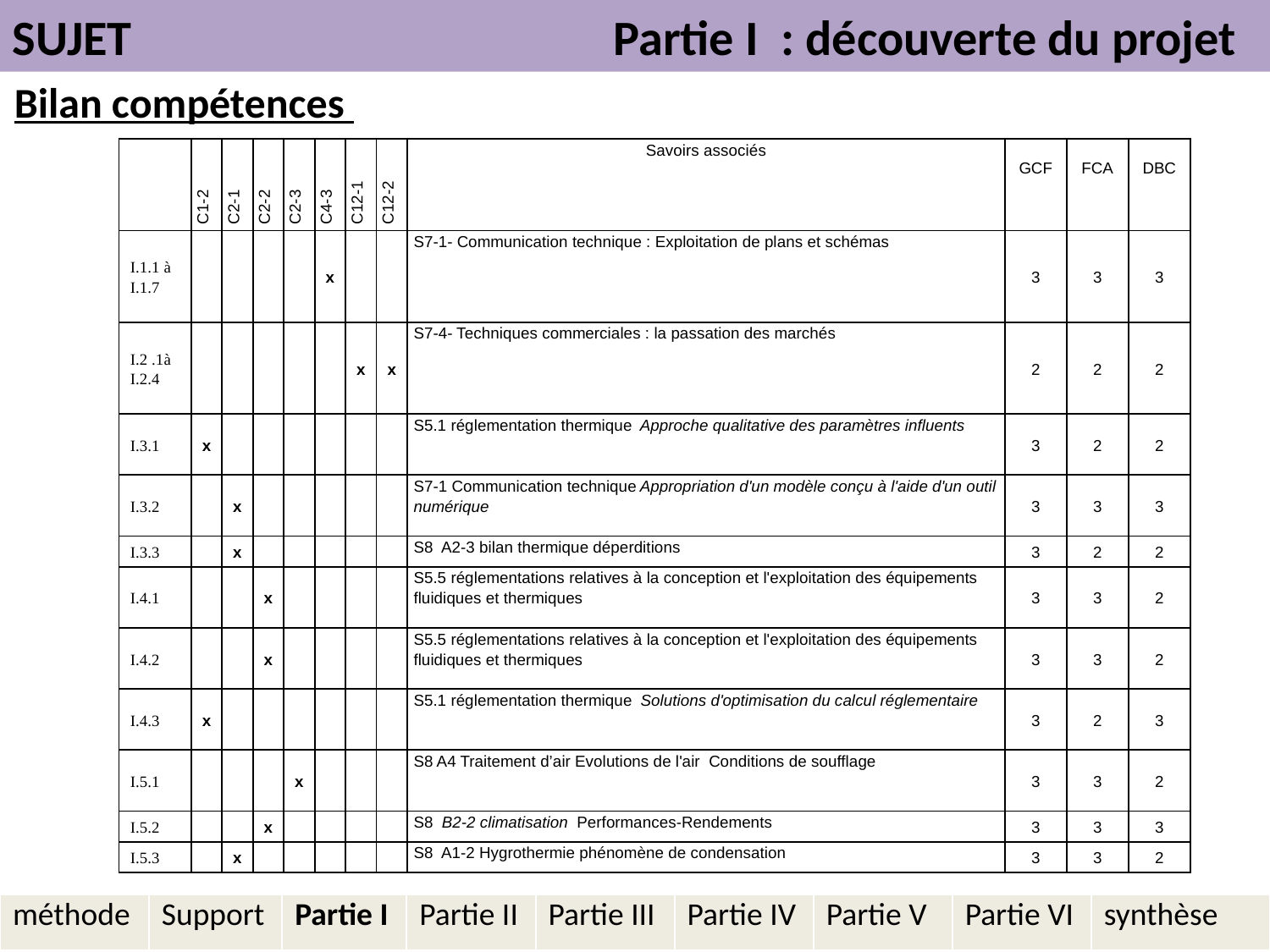

SUJET                                           Partie I  : découverte du projet
Bilan compétences
|  | C1-2 | C2-1 | C2-2 | C2-3 | C4-3 | C12-1 | C12-2 | Savoirs associés | GCF | FCA | DBC |
| --- | --- | --- | --- | --- | --- | --- | --- | --- | --- | --- | --- |
| I.1.1 à I.1.7 |  |  |  |  | x |  |  | S7-1- Communication technique : Exploitation de plans et schémas | 3 | 3 | 3 |
| I.2 .1à I.2.4 |  |  |  |  |  | x | x | S7-4- Techniques commerciales : la passation des marchés | 2 | 2 | 2 |
| I.3.1 | x |  |  |  |  |  |  | S5.1 réglementation thermique Approche qualitative des paramètres influents | 3 | 2 | 2 |
| I.3.2 |  | x |  |  |  |  |  | S7-1 Communication technique Appropriation d'un modèle conçu à l'aide d'un outil numérique | 3 | 3 | 3 |
| I.3.3 |  | x |  |  |  |  |  | S8 A2-3 bilan thermique déperditions | 3 | 2 | 2 |
| I.4.1 |  |  | x |  |  |  |  | S5.5 réglementations relatives à la conception et l'exploitation des équipements fluidiques et thermiques | 3 | 3 | 2 |
| I.4.2 |  |  | x |  |  |  |  | S5.5 réglementations relatives à la conception et l'exploitation des équipements fluidiques et thermiques | 3 | 3 | 2 |
| I.4.3 | x |  |  |  |  |  |  | S5.1 réglementation thermique Solutions d'optimisation du calcul réglementaire | 3 | 2 | 3 |
| I.5.1 |  |  |  | x |  |  |  | S8 A4 Traitement d’air Evolutions de l'air Conditions de soufflage | 3 | 3 | 2 |
| I.5.2 |  |  | x |  |  |  |  | S8 B2-2 climatisation Performances-Rendements | 3 | 3 | 3 |
| I.5.3 |  | x |  |  |  |  |  | S8 A1-2 Hygrothermie phénomène de condensation | 3 | 3 | 2 |

| méthode | Support | Partie I | Partie II | Partie III | Partie IV | Partie V | Partie VI | synthèse |
| --- | --- | --- | --- | --- | --- | --- | --- | --- |